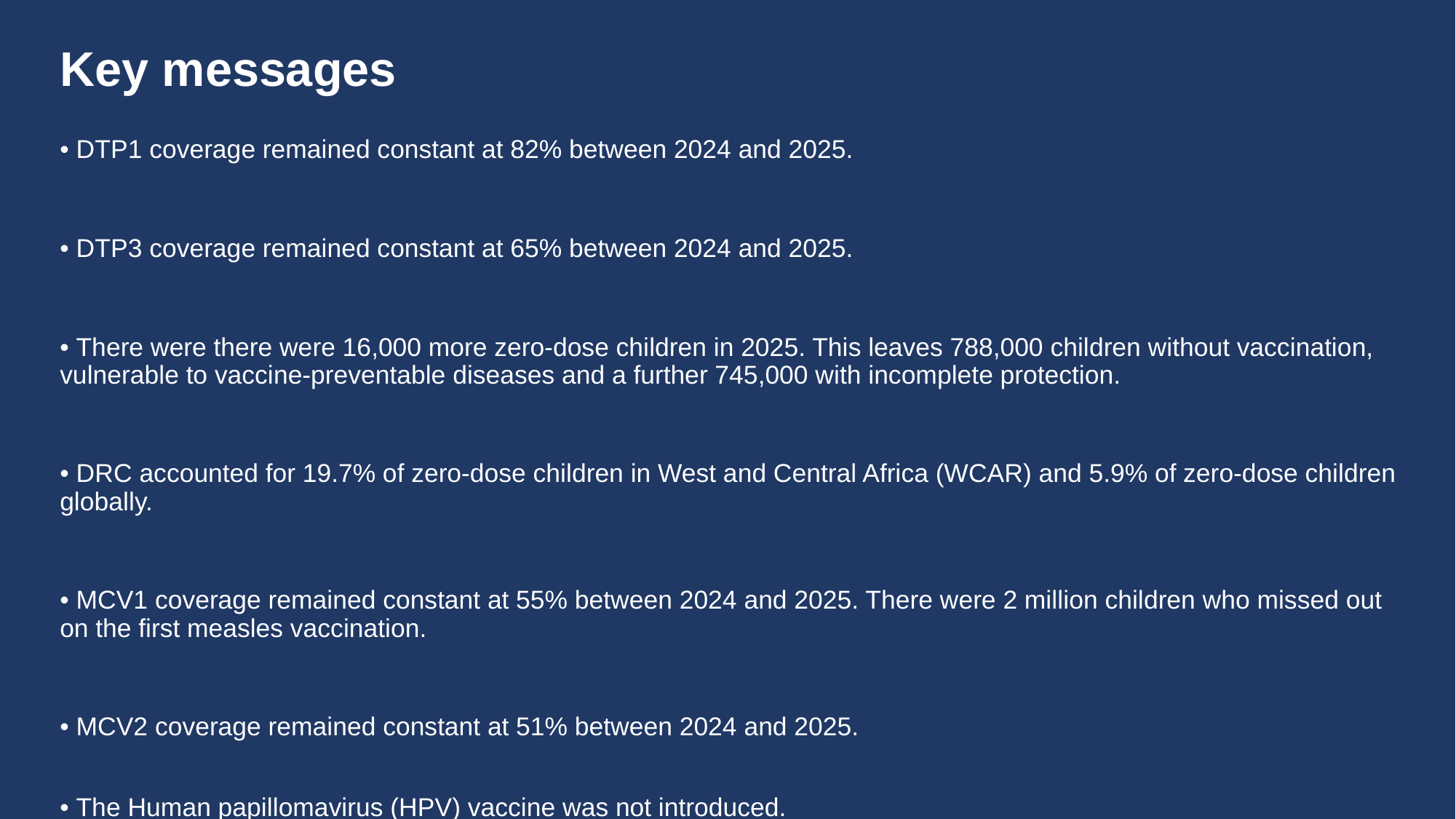

# Key messages
• DTP1 coverage remained constant at 82% between 2024 and 2025.

• DTP3 coverage remained constant at 65% between 2024 and 2025.

• There were there were 16,000 more zero-dose children in 2025. This leaves 788,000 children without vaccination, vulnerable to vaccine-preventable diseases and a further 745,000 with incomplete protection.

• DRC accounted for 19.7% of zero-dose children in West and Central Africa (WCAR) and 5.9% of zero-dose children globally.

• MCV1 coverage remained constant at 55% between 2024 and 2025. There were 2 million children who missed out on the first measles vaccination.

• MCV2 coverage remained constant at 51% between 2024 and 2025.

• The Human papillomavirus (HPV) vaccine was not introduced.